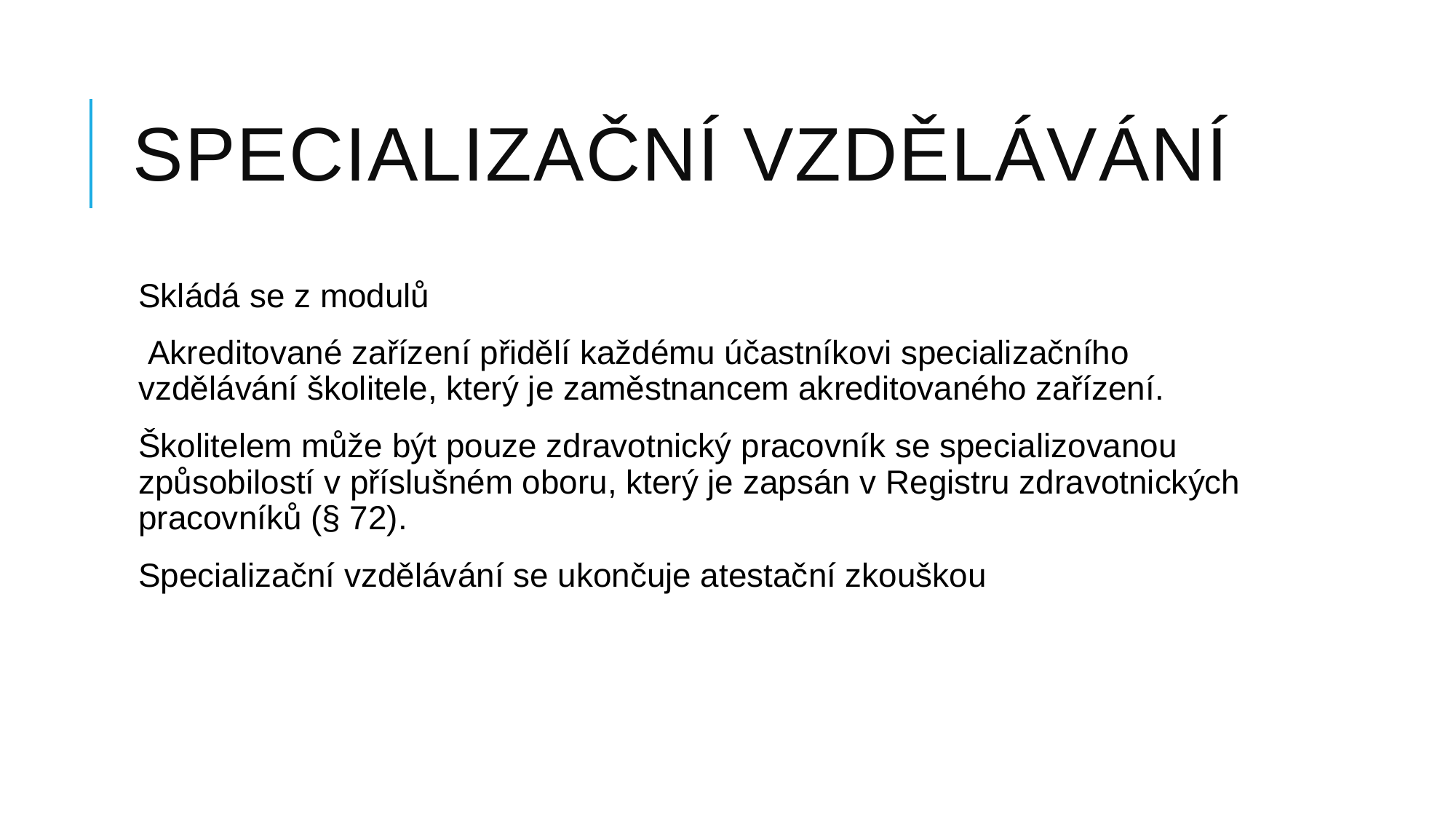

# Specializační vzdělávání
Skládá se z modulů
 Akreditované zařízení přidělí každému účastníkovi specializačního vzdělávání školitele, který je zaměstnancem akreditovaného zařízení.
Školitelem může být pouze zdravotnický pracovník se specializovanou způsobilostí v příslušném oboru, který je zapsán v Registru zdravotnických pracovníků (§ 72).
Specializační vzdělávání se ukončuje atestační zkouškou